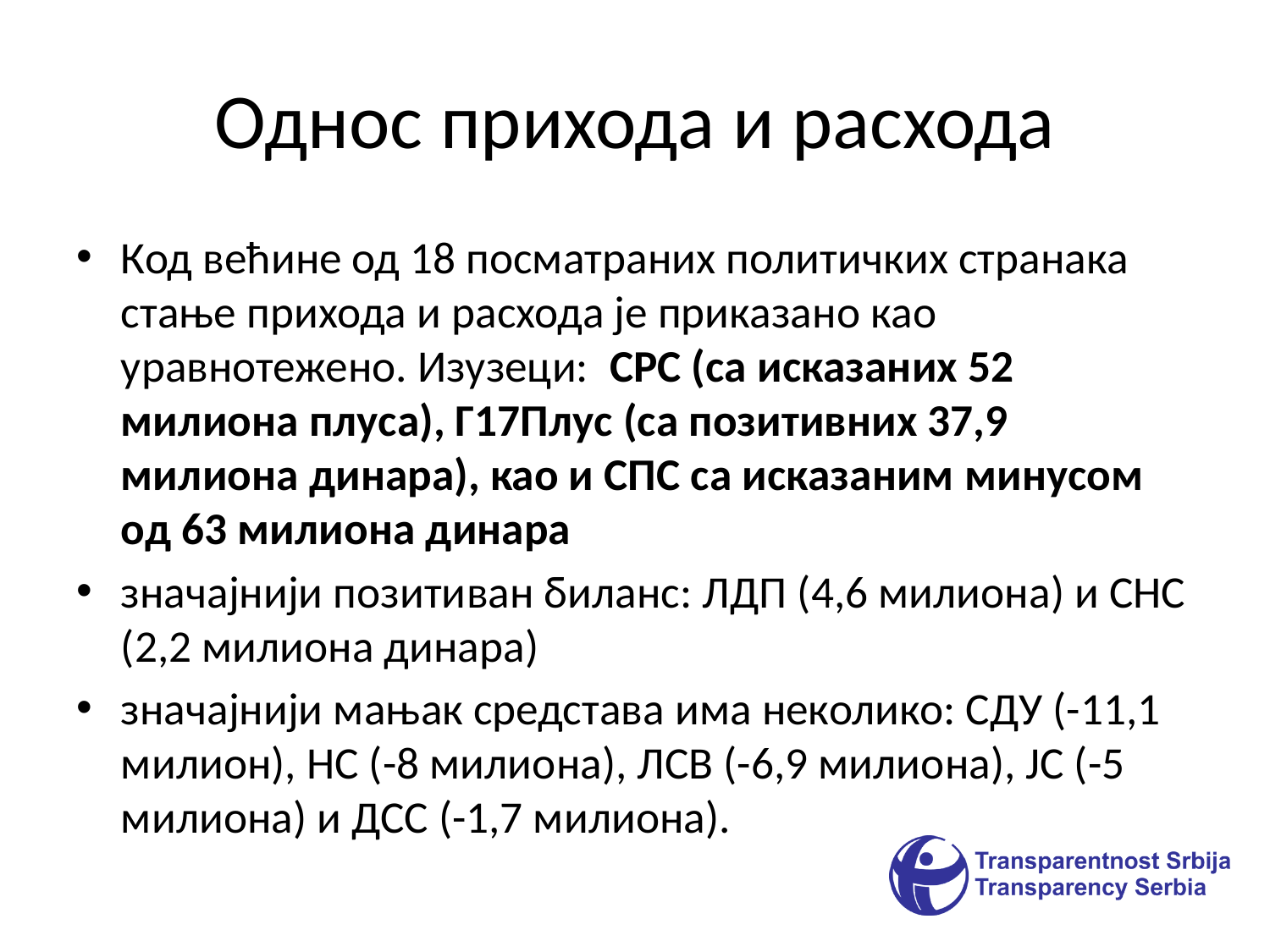

# Однос прихода и расхода
Код већине од 18 посматраних политичких странака стање прихода и расхода је приказано као уравнотежено. Изузеци:  СРС (са исказаних 52 милиона плуса), Г17Плус (са позитивних 37,9 милиона динара), као и СПС са исказаним минусом од 63 милиона динара
значајнији позитиван биланс: ЛДП (4,6 милиона) и СНС (2,2 милиона динара)
значајнији мањак средстава има неколико: СДУ (-11,1 милион), НС (-8 милиона), ЛСВ (-6,9 милиона), ЈС (-5 милиона) и ДСС (-1,7 милиона).